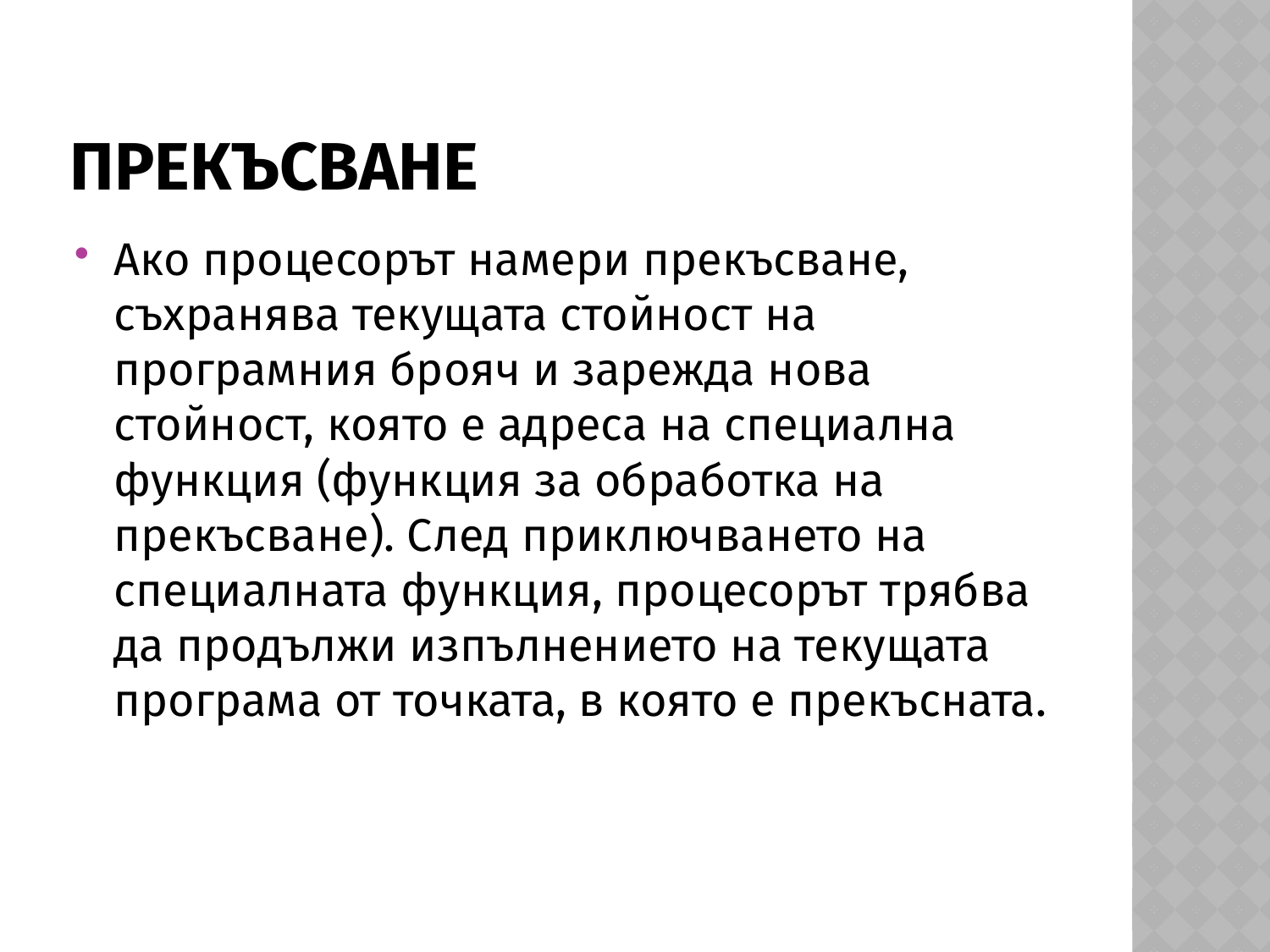

# прекъсване
Ако процесорът намери прекъсване, съхранява текущата стойност на програмния брояч и зарежда нова стойност, която е адреса на специална функция (функция за обработка на прекъсване). След приключването на специалната функция, процесорът трябва да продължи изпълнението на текущата програма от точката, в която е прекъсната.